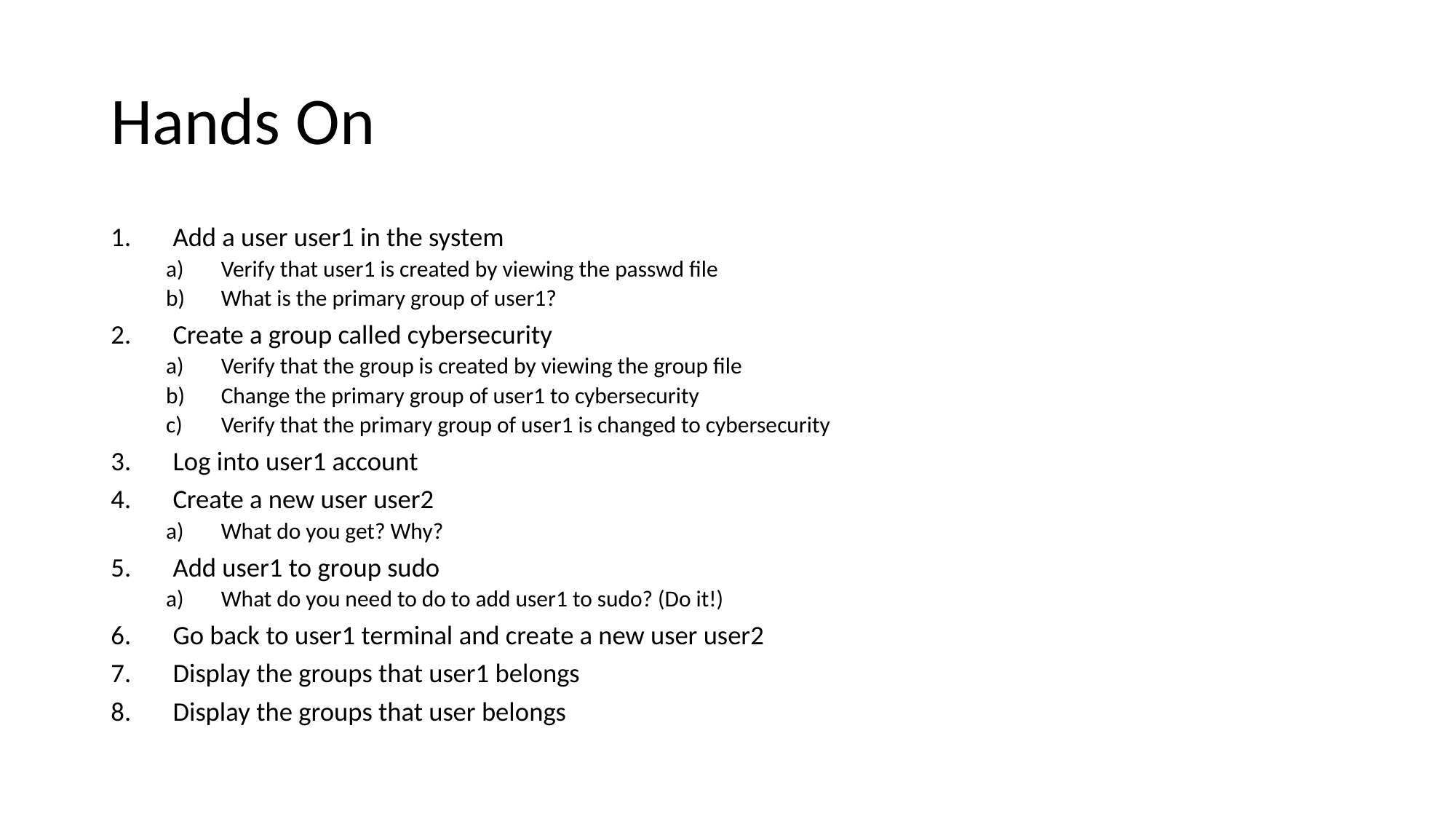

# Hands On
Add a user user1 in the system
Verify that user1 is created by viewing the passwd file
What is the primary group of user1?
Create a group called cybersecurity
Verify that the group is created by viewing the group file
Change the primary group of user1 to cybersecurity
Verify that the primary group of user1 is changed to cybersecurity
Log into user1 account
Create a new user user2
What do you get? Why?
Add user1 to group sudo
What do you need to do to add user1 to sudo? (Do it!)
Go back to user1 terminal and create a new user user2
Display the groups that user1 belongs
Display the groups that user belongs